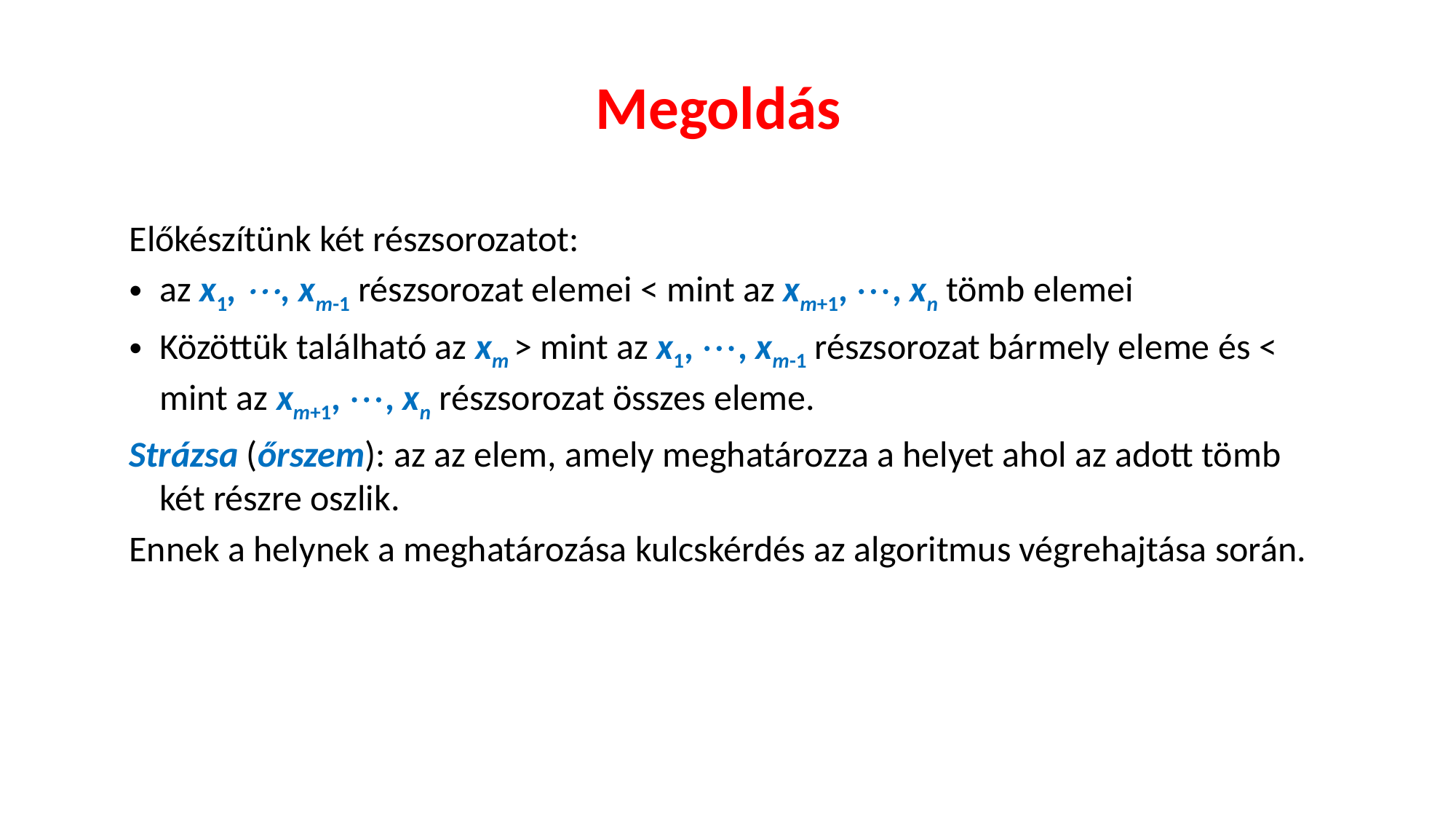

# Megoldás
Előkészítünk két részsorozatot:
az x1, …, xm-1 részsorozat elemei < mint az xm+1, …, xn tömb elemei
Közöttük található az xm > mint az x1, …, xm-1 részsorozat bármely eleme és < mint az xm+1, …, xn részsorozat összes eleme.
Strázsa (őrszem): az az elem, amely meghatározza a helyet ahol az adott tömb két részre oszlik.
Ennek a helynek a meghatározása kulcskérdés az algoritmus végrehajtása során.